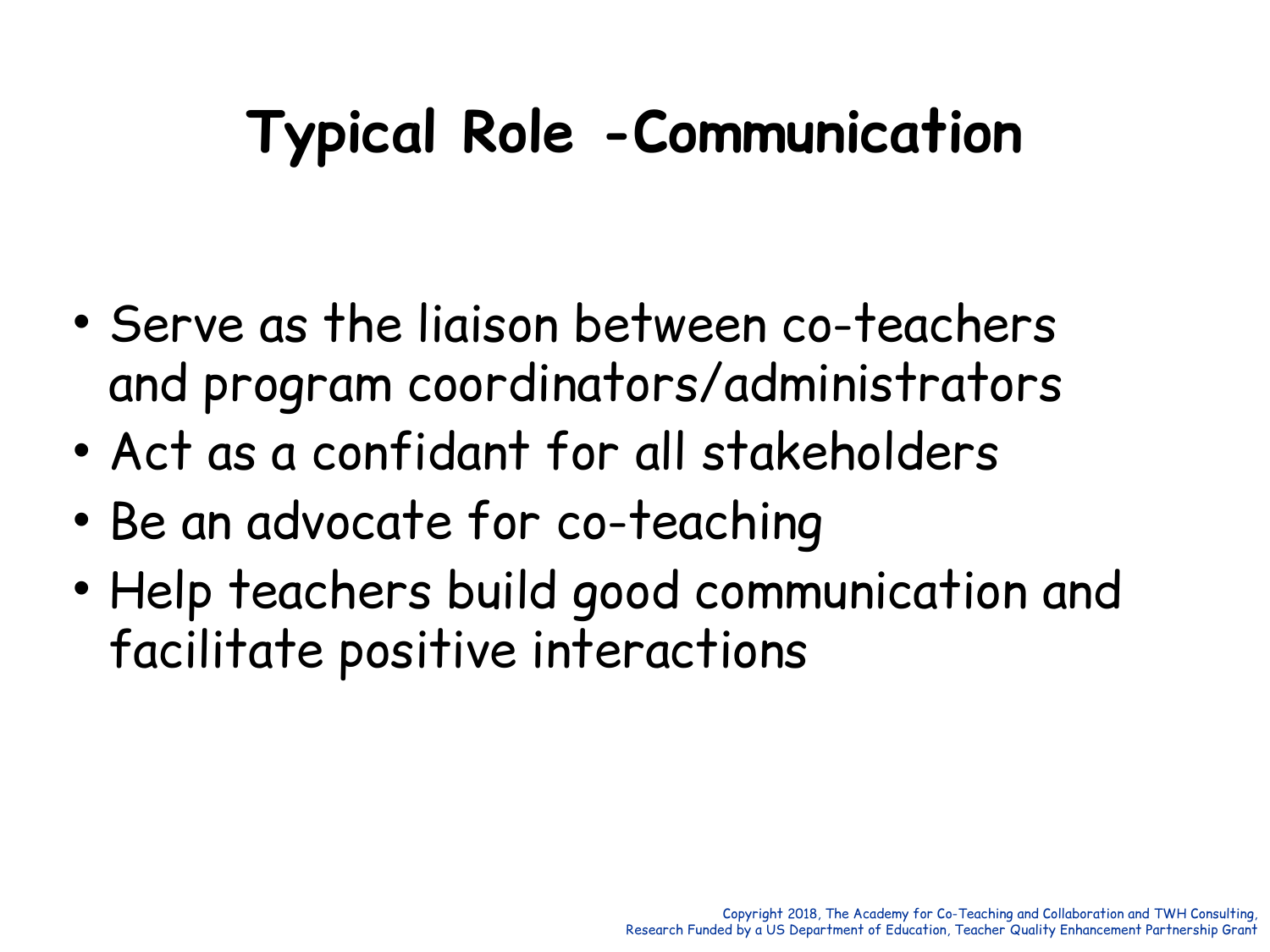

# Typical Role -Communication
Serve as the liaison between co-teachers and program coordinators/administrators
Act as a confidant for all stakeholders
Be an advocate for co-teaching
Help teachers build good communication and facilitate positive interactions
Copyright 2018, The Academy for Co-Teaching and Collaboration and TWH Consulting,
Research Funded by a US Department of Education, Teacher Quality Enhancement Partnership Grant